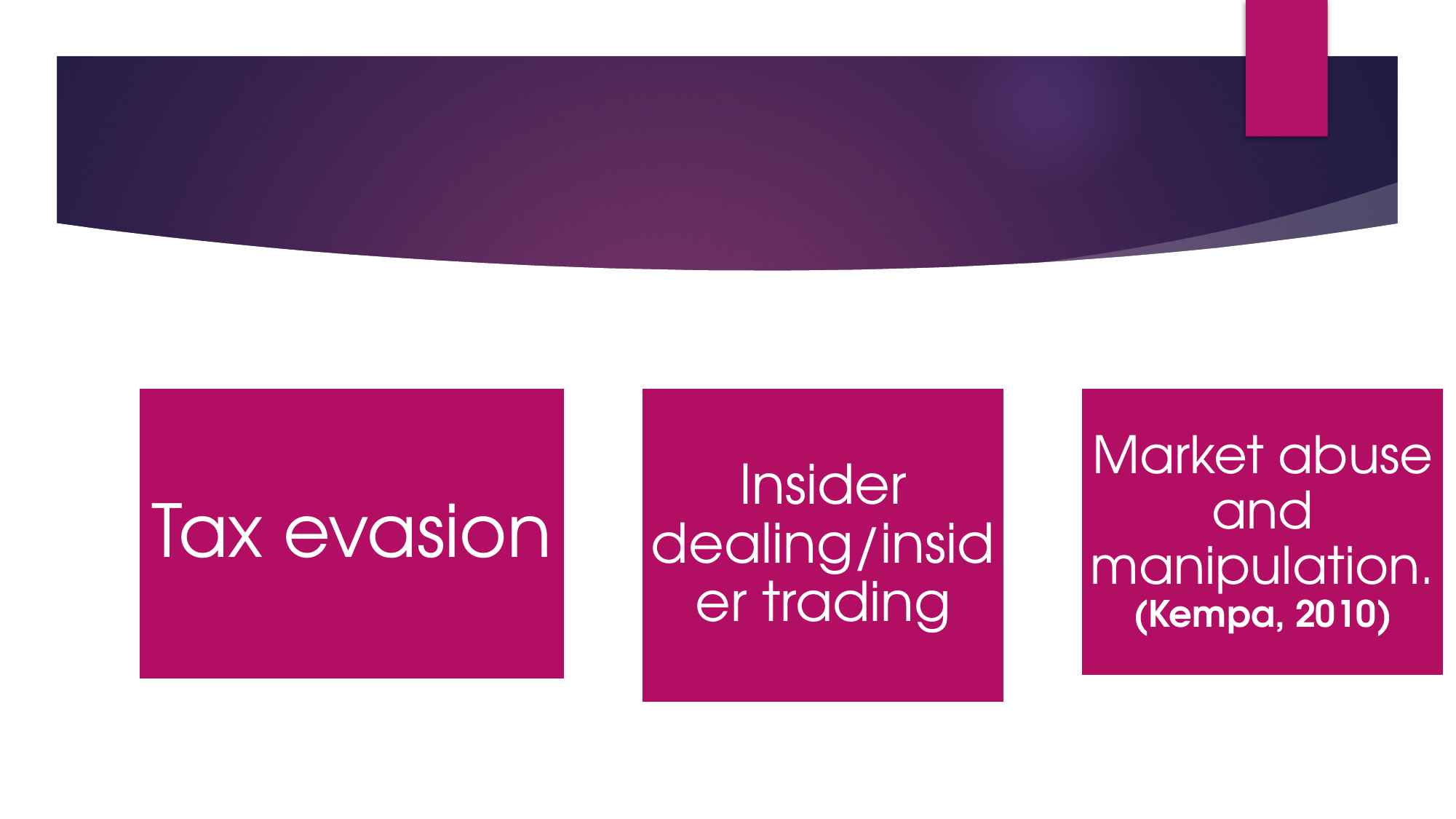

#

Tax evasion

Insider dealing/insider trading

Market abuse and manipulation. (Kempa, 2010)